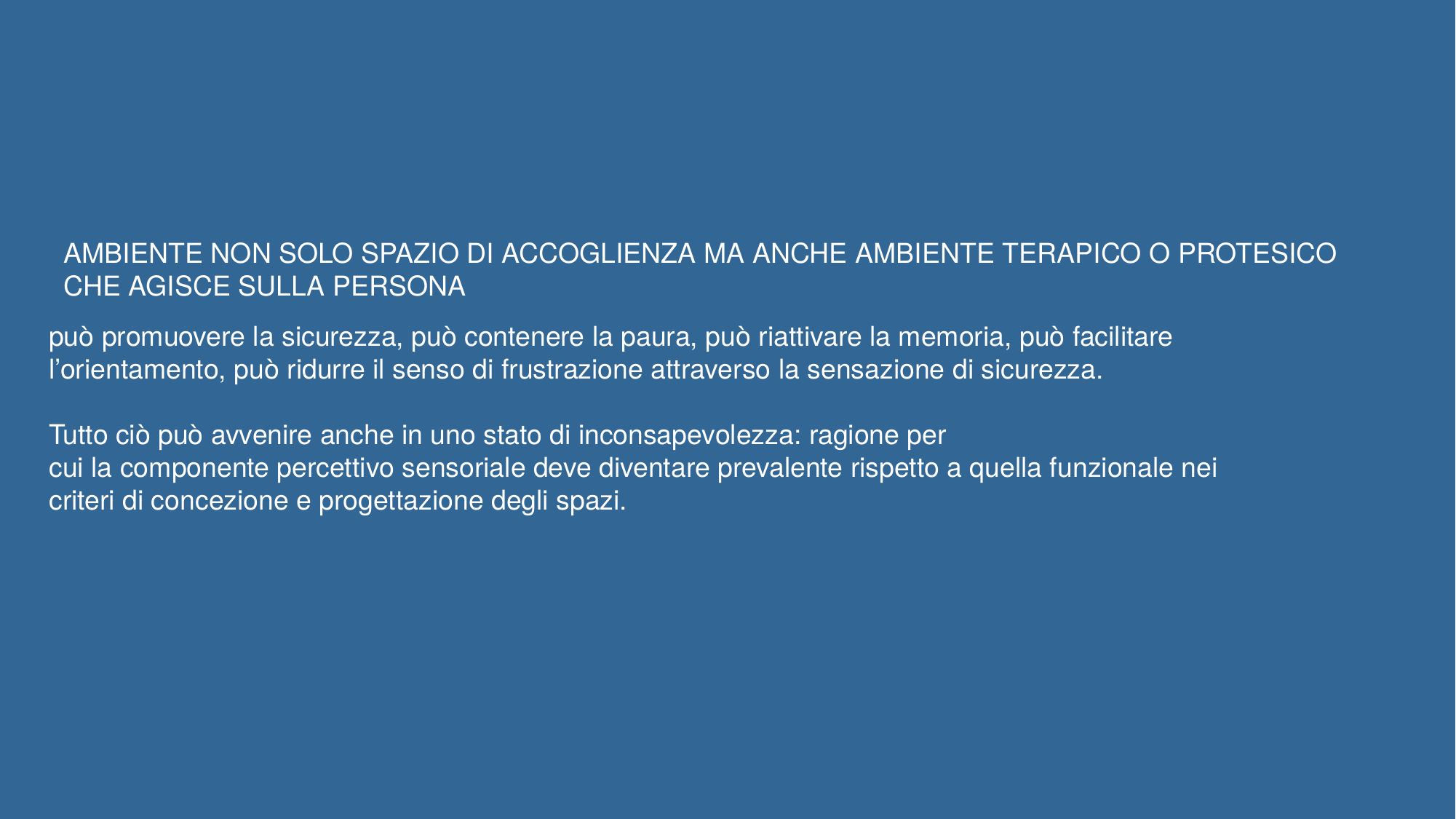

AMBIENTE NON SOLO SPAZIO DI ACCOGLIENZA MA ANCHE AMBIENTE TERAPICO O PROTESICO
CHE AGISCE SULLA PERSONA

può promuovere la sicurezza, può contenere la paura, può riattivare la memoria, può facilitare l’orientamento, può ridurre il senso di frustrazione attraverso la sensazione di sicurezza.

Tutto ciò può avvenire anche in uno stato di inconsapevolezza: ragione per
cui la componente percettivo sensoriale deve diventare prevalente rispetto a quella funzionale nei criteri di concezione e progettazione degli spazi.